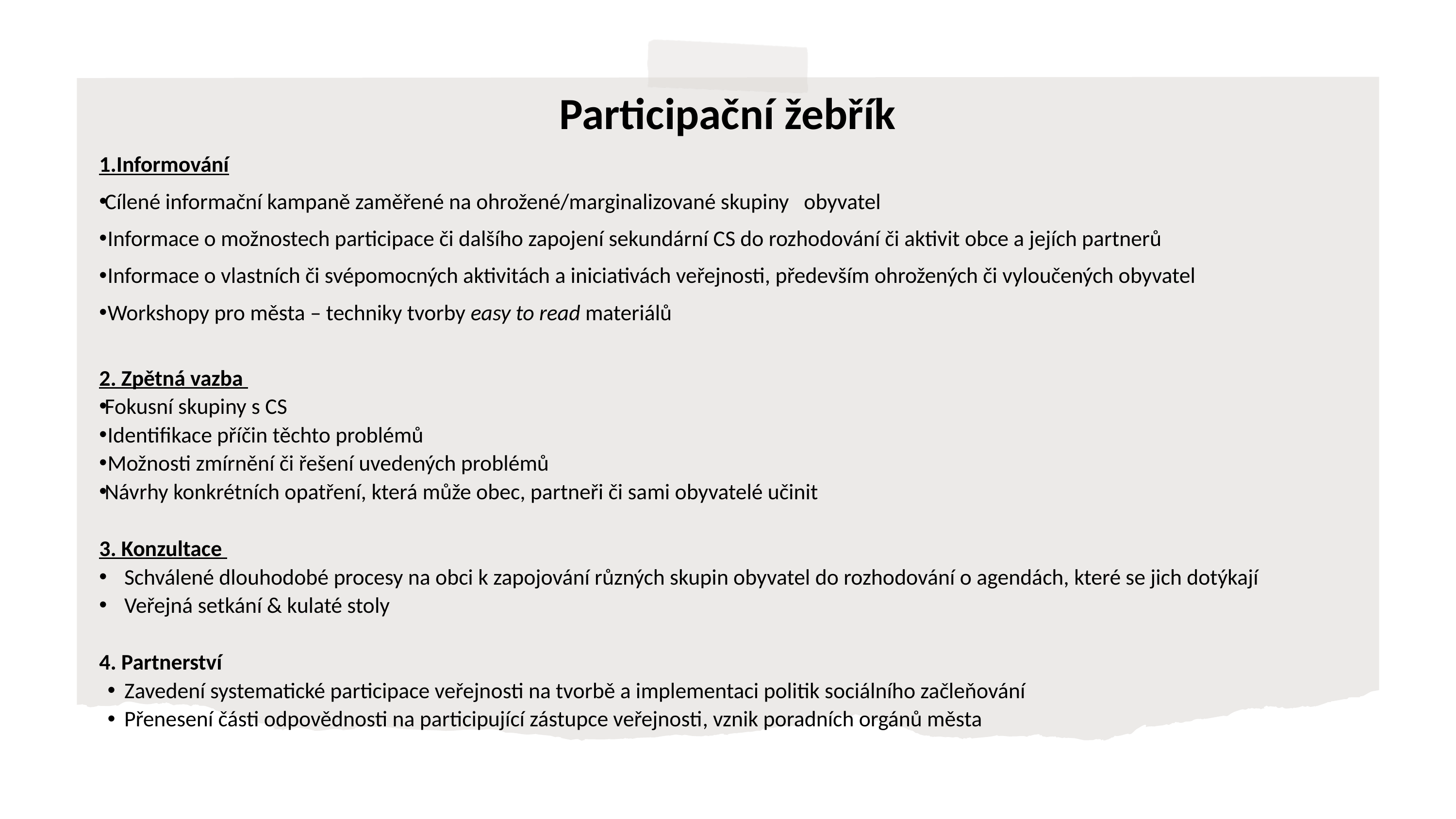

# Participační žebřík

1.Informování
Cílené informační kampaně zaměřené na ohrožené/marginalizované skupiny   obyvatel
Informace o možnostech participace či dalšího zapojení sekundární CS do rozhodování či aktivit obce a jejích partnerů
Informace o vlastních či svépomocných aktivitách a iniciativách veřejnosti, především ohrožených či vyloučených obyvatel
Workshopy pro města – techniky tvorby easy to read materiálů

2. Zpětná vazba
Fokusní skupiny s CS
Identifikace příčin těchto problémů
Možnosti zmírnění či řešení uvedených problémů
Návrhy konkrétních opatření, která může obec, partneři či sami obyvatelé učinit

3. Konzultace
Schválené dlouhodobé procesy na obci k zapojování různých skupin obyvatel do rozhodování o agendách, které se jich dotýkají
Veřejná setkání & kulaté stoly

4. Partnerství
Zavedení systematické participace veřejnosti na tvorbě a implementaci politik sociálního začleňování
Přenesení části odpovědnosti na participující zástupce veřejnosti, vznik poradních orgánů města